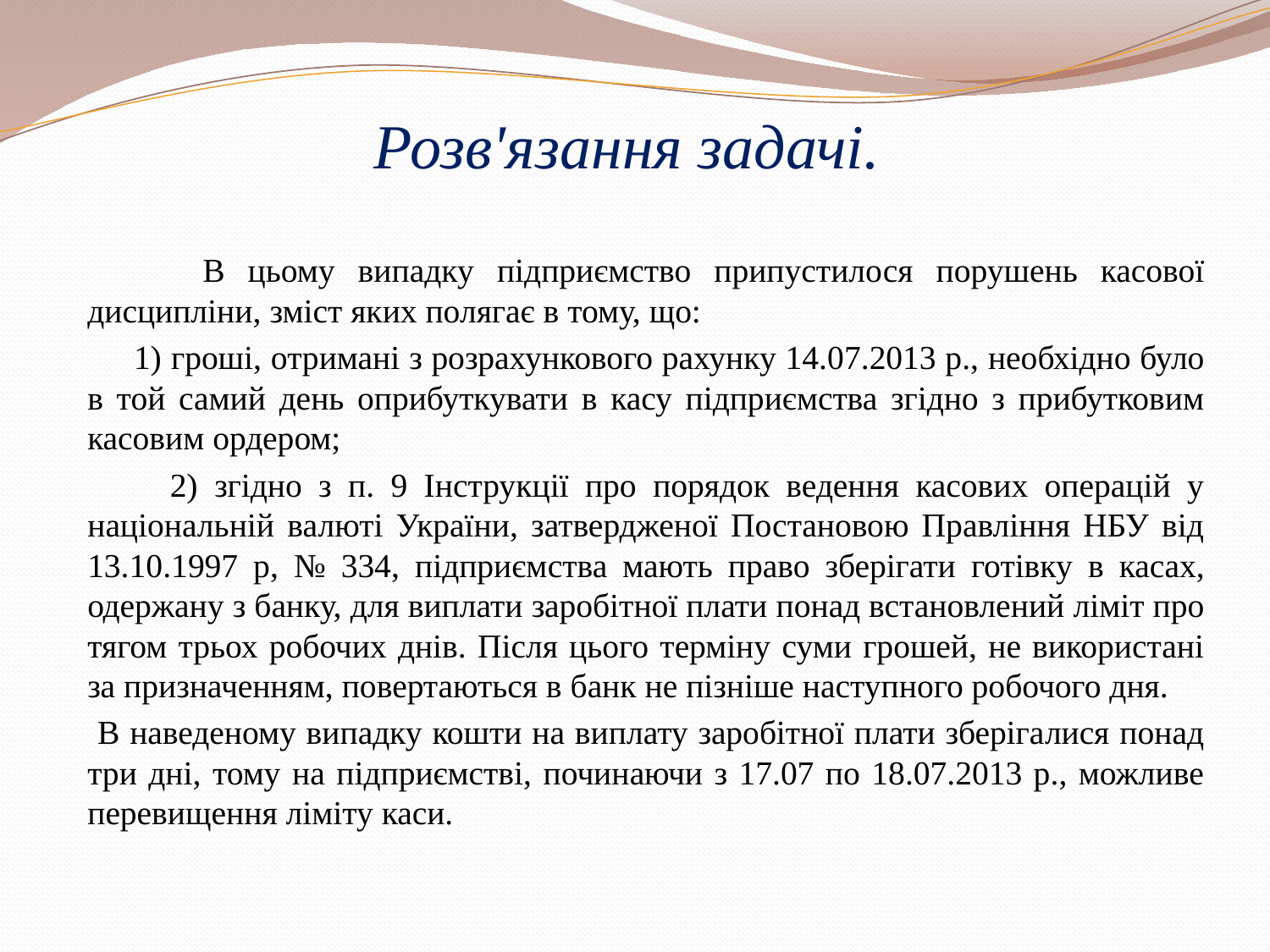

# Розв'язання задачі.

     В цьому випадку підприємство припустилося порушень касової дисципліни, зміст яких полягає в тому, що:
     1) гроші, отримані з розрахункового рахунку 14.07.2013 р., необхідно було в той самий день оприбуткувати в касу підприємства згідно з прибутковим касовим ордером;
     2) згідно з п. 9 Інструкції про порядок ведення касових операцій у національній валюті України, затвердженої Постановою Правління НБУ від 13.10.1997 р, № 334, підприєм­ства мають право зберігати готівку в касах, одержану з банку, для виплати заробітної плати понад встановлений ліміт про­тягом трьох робочих днів. Після цього терміну суми грошей, не використані за призначенням, повертаються в банк не пізніше наступного робочого дня.
 В наведеному випадку кошти на виплату заробітної плати зберігалися понад три дні, тому на підприємстві, починаючи з 17.07 по 18.07.2013 р., можливе перевищення ліміту каси.